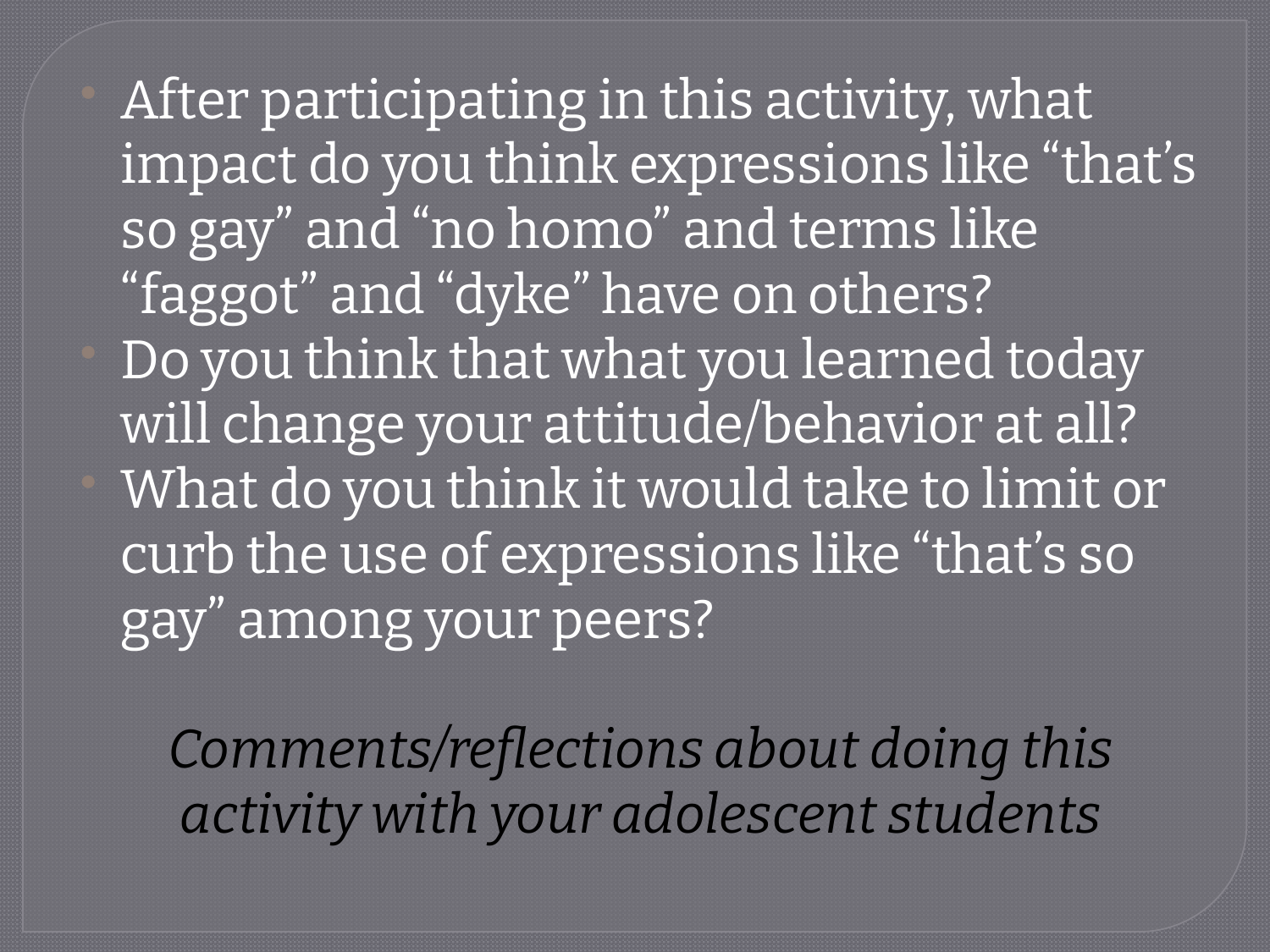

After participating in this activity, what impact do you think expressions like “that’s so gay” and “no homo” and terms like “faggot” and “dyke” have on others?
Do you think that what you learned today will change your attitude/behavior at all?
What do you think it would take to limit or curb the use of expressions like “that’s so gay” among your peers?

Comments/reflections about doing this activity with your adolescent students